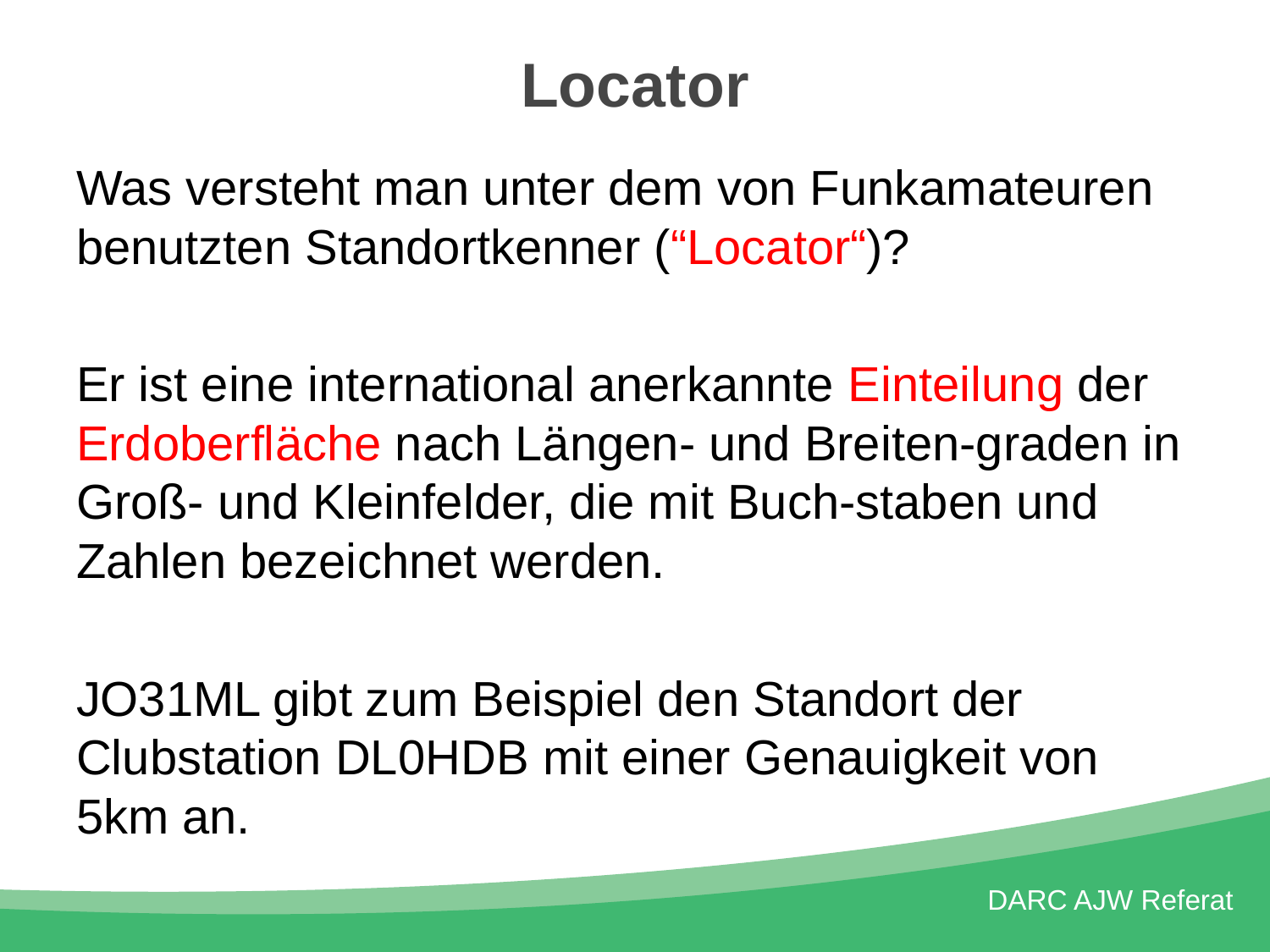

# Locator
Was versteht man unter dem von Funkamateuren benutzten Standortkenner (“Locator“)?

Er ist eine international anerkannte Einteilung der Erdoberfläche nach Längen- und Breiten-graden in Groß- und Kleinfelder, die mit Buch-staben und Zahlen bezeichnet werden.

JO31ML gibt zum Beispiel den Standort der Clubstation DL0HDB mit einer Genauigkeit von 5km an.